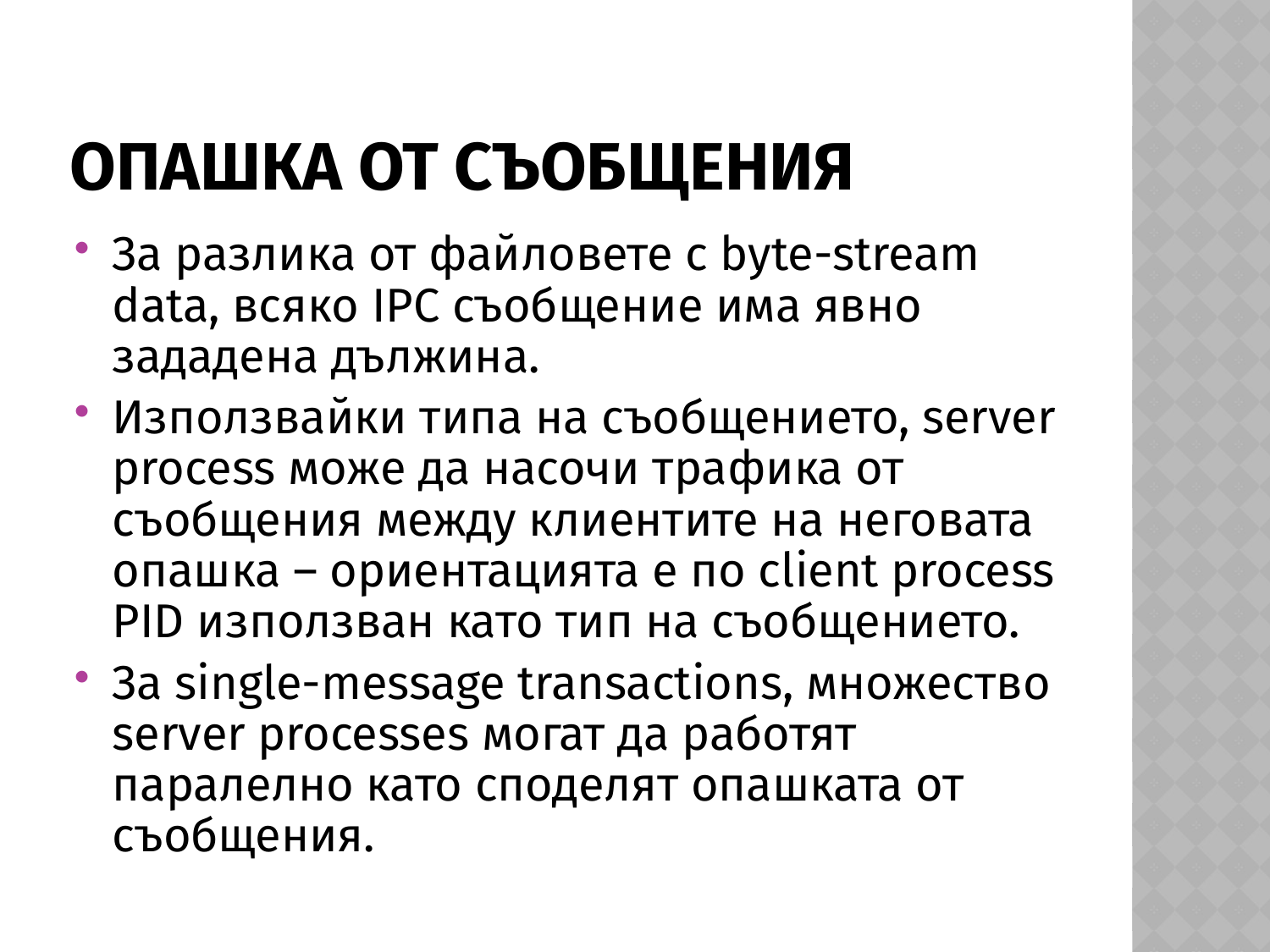

# Опашка от съобщения
За разлика от файловете с byte-stream data, всяко IPC съобщение има явно зададена дължина.
Използвайки типа на съобщението, server process може да насочи трафика от съобщения между клиентите на неговата опашка – ориентацията е по client process PID използван като тип на съобщението.
За single-message transactions, множество server processes могат да работят паралелно като споделят опашката от съобщения.